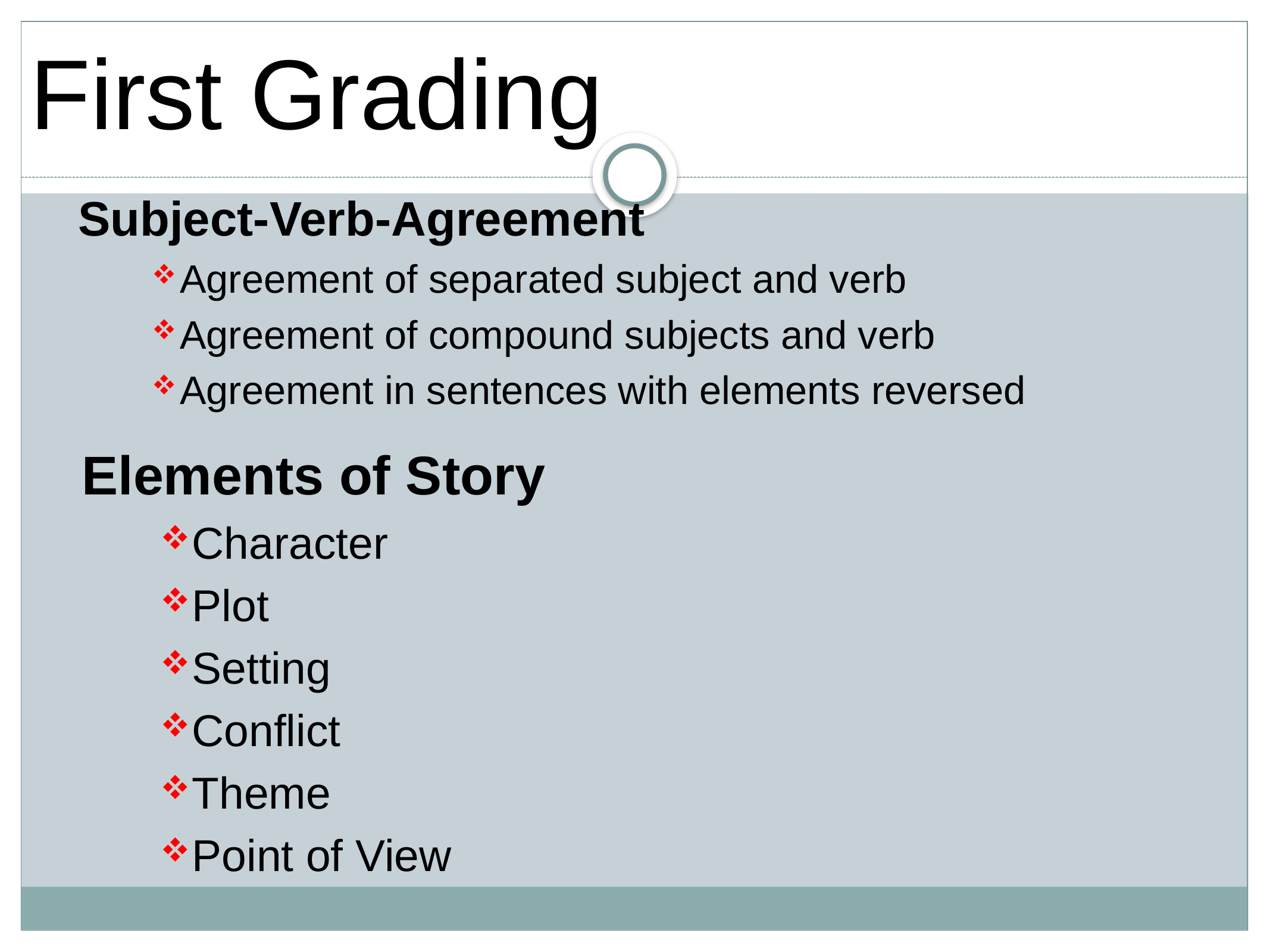

First Grading
  Subject-Verb-Agreement
Agreement of separated subject and verb
Agreement of compound subjects and verb
Agreement in sentences with elements reversed
Elements of Story
Character
Plot
Setting
Conflict
Theme
Point of View